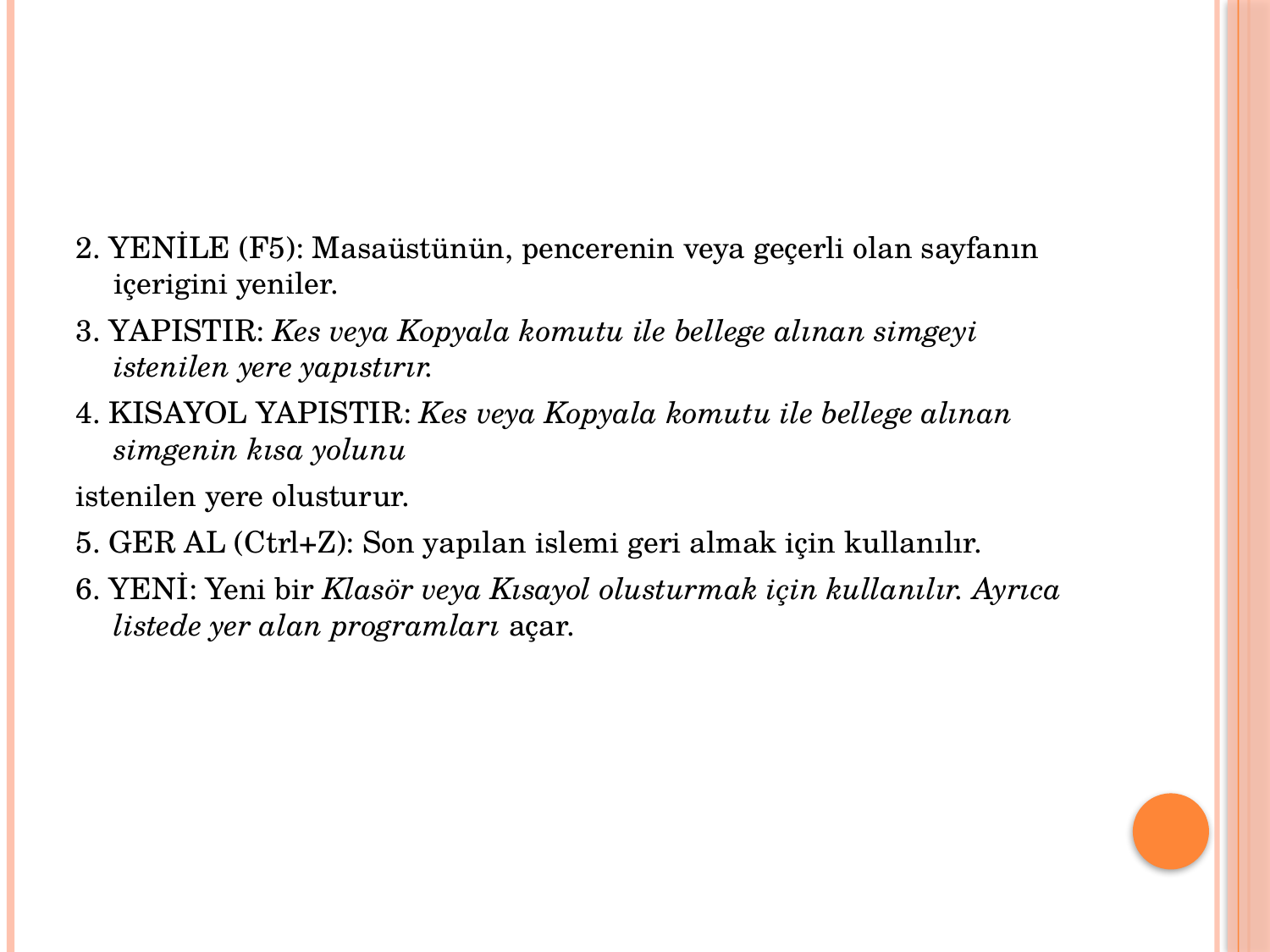

2. YENİLE (F5): Masaüstünün, pencerenin veya geçerli olan sayfanın içerigini yeniler.
3. YAPISTIR: Kes veya Kopyala komutu ile bellege alınan simgeyi istenilen yere yapıstırır.
4. KISAYOL YAPISTIR: Kes veya Kopyala komutu ile bellege alınan simgenin kısa yolunu
istenilen yere olusturur.
5. GER AL (Ctrl+Z): Son yapılan islemi geri almak için kullanılır.
6. YENİ: Yeni bir Klasör veya Kısayol olusturmak için kullanılır. Ayrıca listede yer alan programları açar.